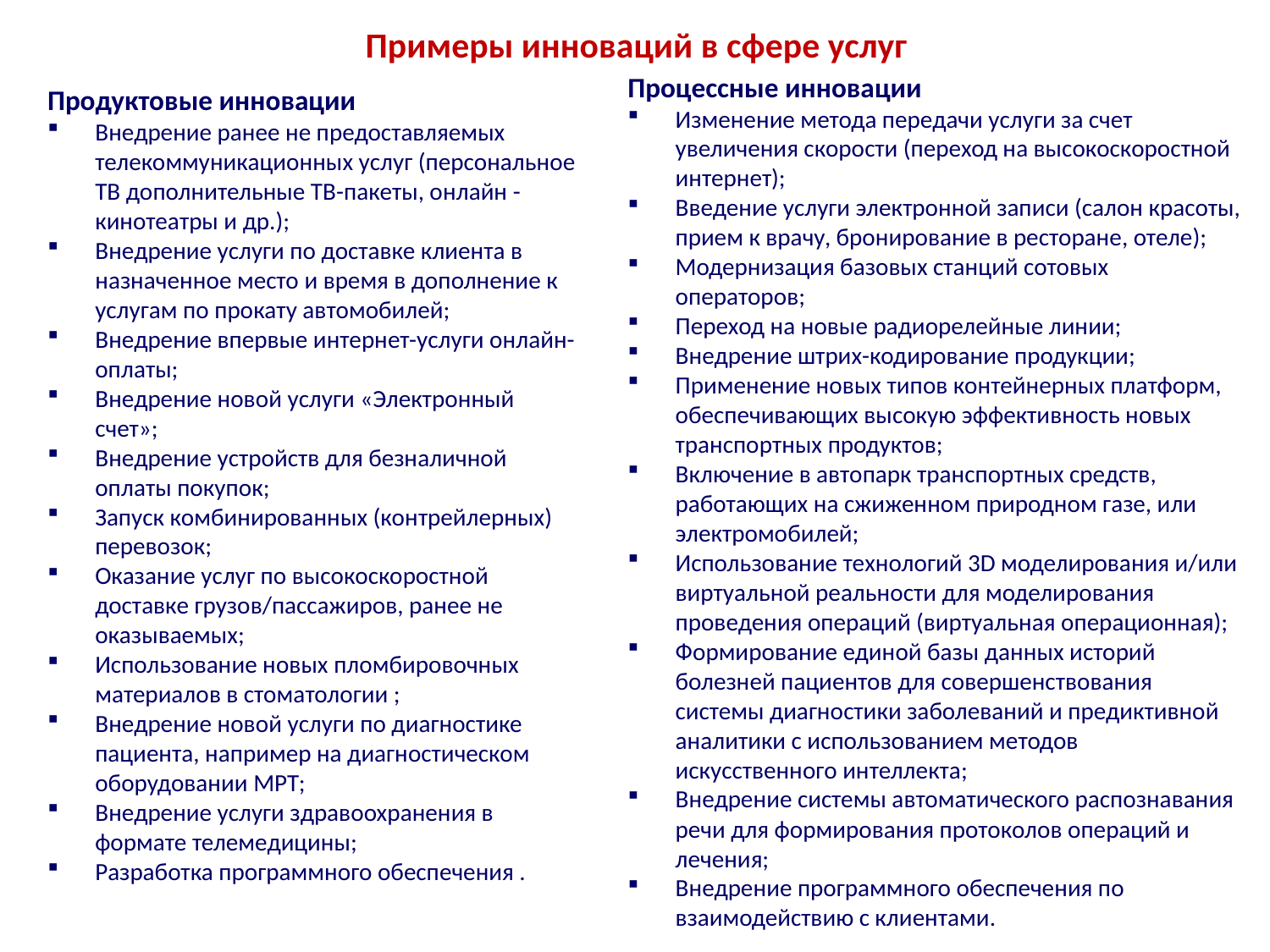

# Примеры инноваций в сфере услуг
Продуктовые инновации
Внедрение ранее не предоставляемых телекоммуникационных услуг (персональное ТВ дополнительные ТВ-пакеты, онлайн - кинотеатры и др.);
Внедрение услуги по доставке клиента в назначенное место и время в дополнение к услугам по прокату автомобилей;
Внедрение впервые интернет-услуги онлайн-оплаты;
Внедрение новой услуги «Электронный счет»;
Внедрение устройств для безналичной оплаты покупок;
Запуск комбинированных (контрейлерных) перевозок;
Оказание услуг по высокоскоростной доставке грузов/пассажиров, ранее не оказываемых;
Использование новых пломбировочных материалов в стоматологии ;
Внедрение новой услуги по диагностике пациента, например на диагностическом оборудовании МРТ;
Внедрение услуги здравоохранения в формате телемедицины;
Разработка программного обеспечения .
Процессные инновации
Изменение метода передачи услуги за счет увеличения скорости (переход на высокоскоростной интернет);
Введение услуги электронной записи (салон красоты, прием к врачу, бронирование в ресторане, отеле);
Модернизация базовых станций сотовых операторов;
Переход на новые радиорелейные линии;
Внедрение штрих-кодирование продукции;
Применение новых типов контейнерных платформ, обеспечивающих высокую эффективность новых транспортных продуктов;
Включение в автопарк транспортных средств, работающих на сжиженном природном газе, или электромобилей;
Использование технологий 3D моделирования и/или виртуальной реальности для моделирования проведения операций (виртуальная операционная);
Формирование единой базы данных историй болезней пациентов для совершенствования системы диагностики заболеваний и предиктивной аналитики с использованием методов искусственного интеллекта;
Внедрение системы автоматического распознавания речи для формирования протоколов операций и лечения;
Внедрение программного обеспечения по взаимодействию с клиентами.